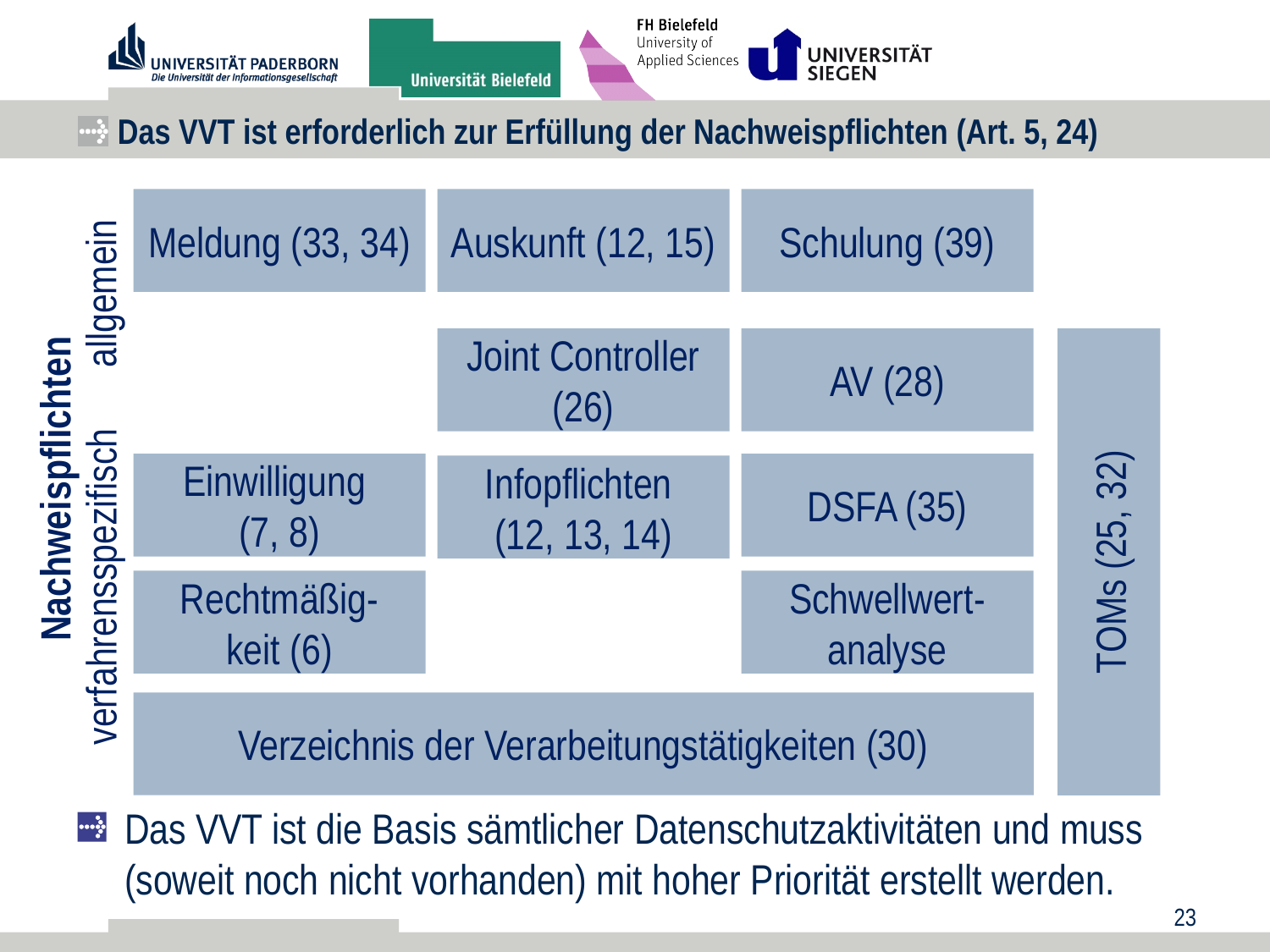

# Das VVT ist erforderlich zur Erfüllung der Nachweispflichten (Art. 5, 24)
Schulung (39)
Meldung (33, 34)
Auskunft (12, 15)
allgemein
Joint Controller (26)
AV (28)
Einwilligung
(7, 8)
DSFA (35)
Infopflichten
(12, 13, 14)
Nachweispflichten
TOMs (25, 32)
verfahrensspezifisch
Rechtmäßig-
keit (6)
Schwellwert-analyse
Verzeichnis der Verarbeitungstätigkeiten (30)
Das VVT ist die Basis sämtlicher Datenschutzaktivitäten und muss (soweit noch nicht vorhanden) mit hoher Priorität erstellt werden.
23